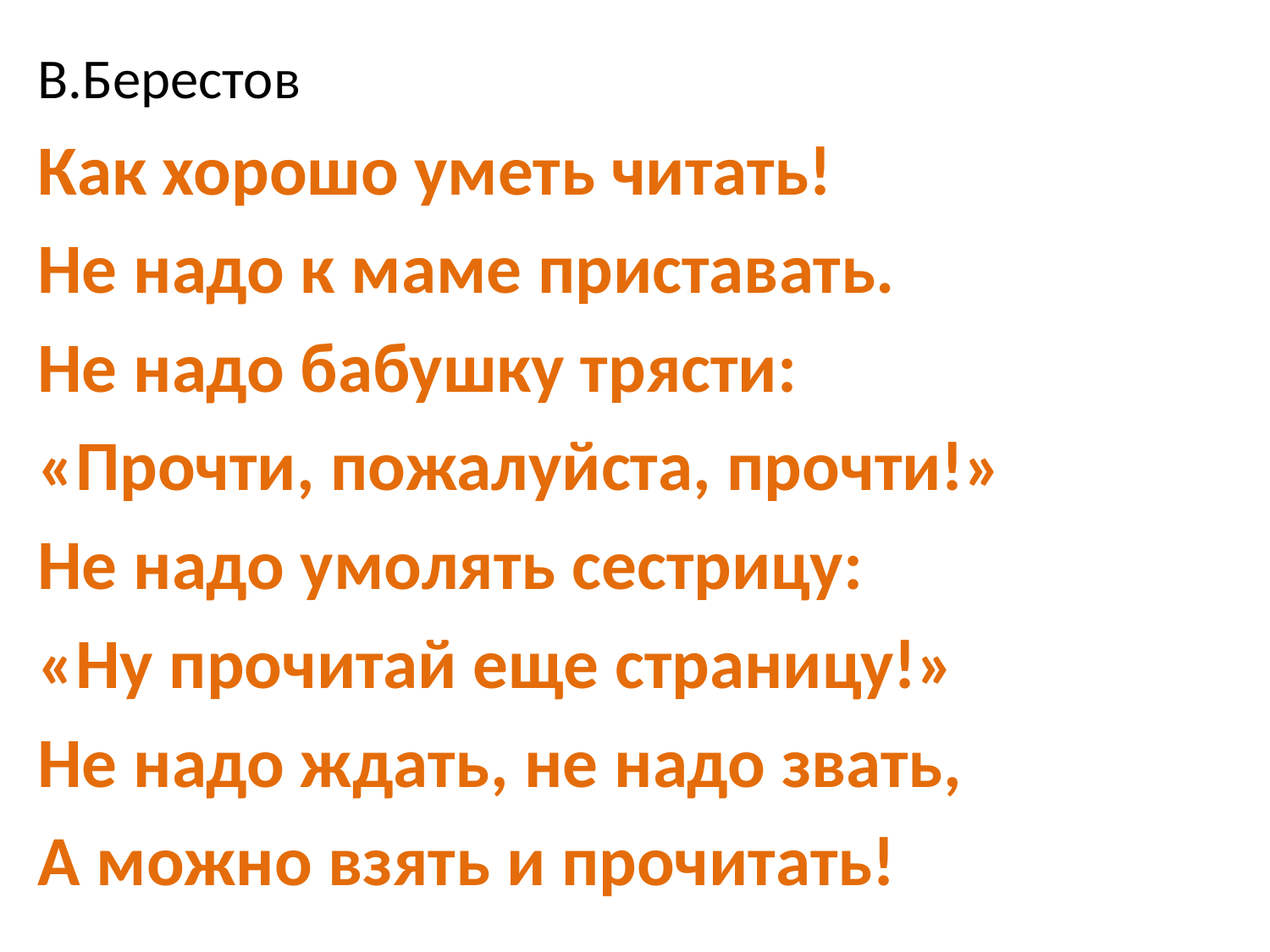

В.Берестов
Как хорошо уметь читать!
Не надо к маме приставать.
Не надо бабушку трясти:
«Прочти, пожалуйста, прочти!»
Не надо умолять сестрицу:
«Ну прочитай еще страницу!»
Не надо ждать, не надо звать,
А можно взять и прочитать!

#